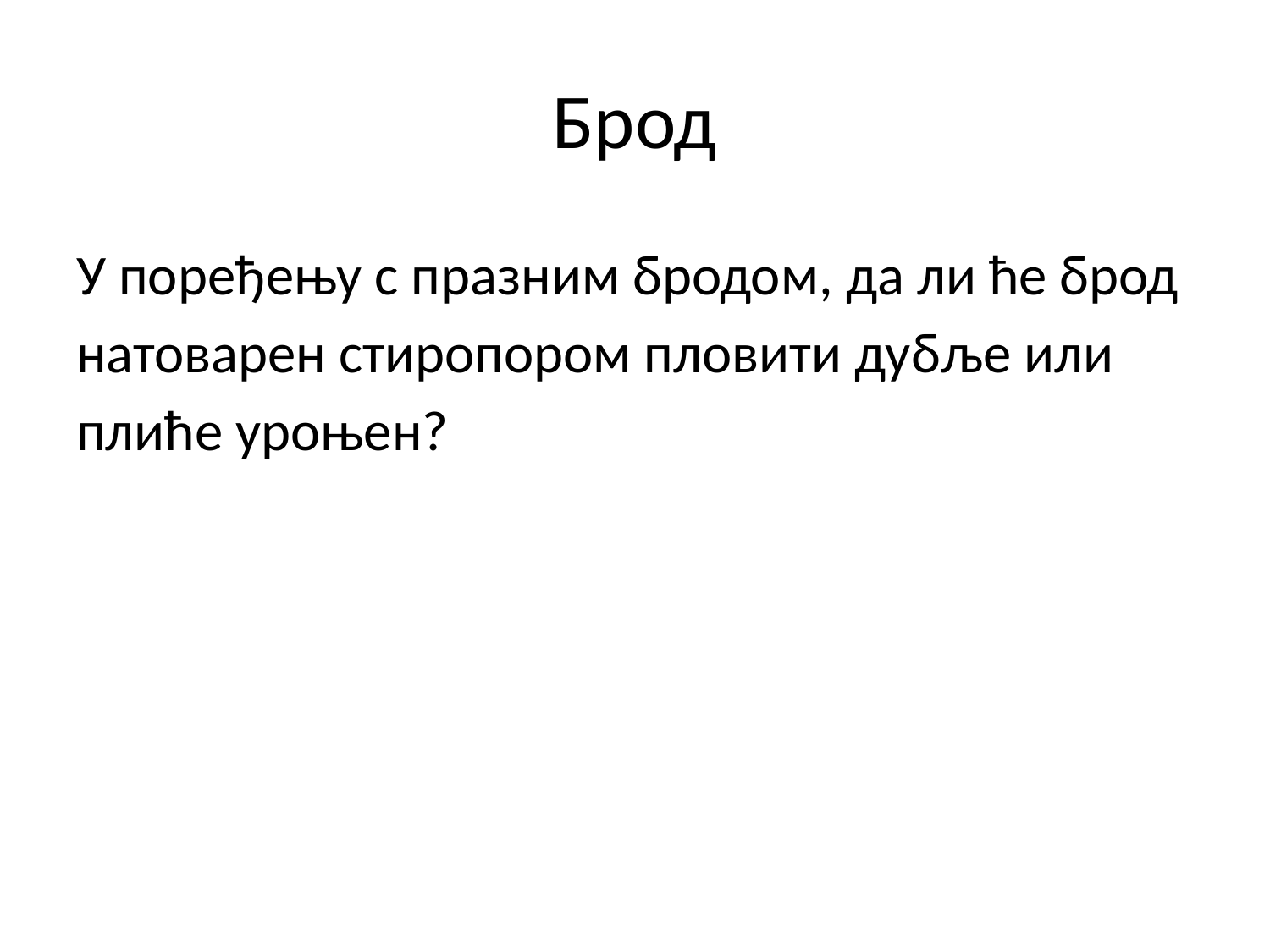

# Брод
У поређењу с празним бродом, да ли ће брод натоварен стиропором пловити дубље или плиће уроњен?